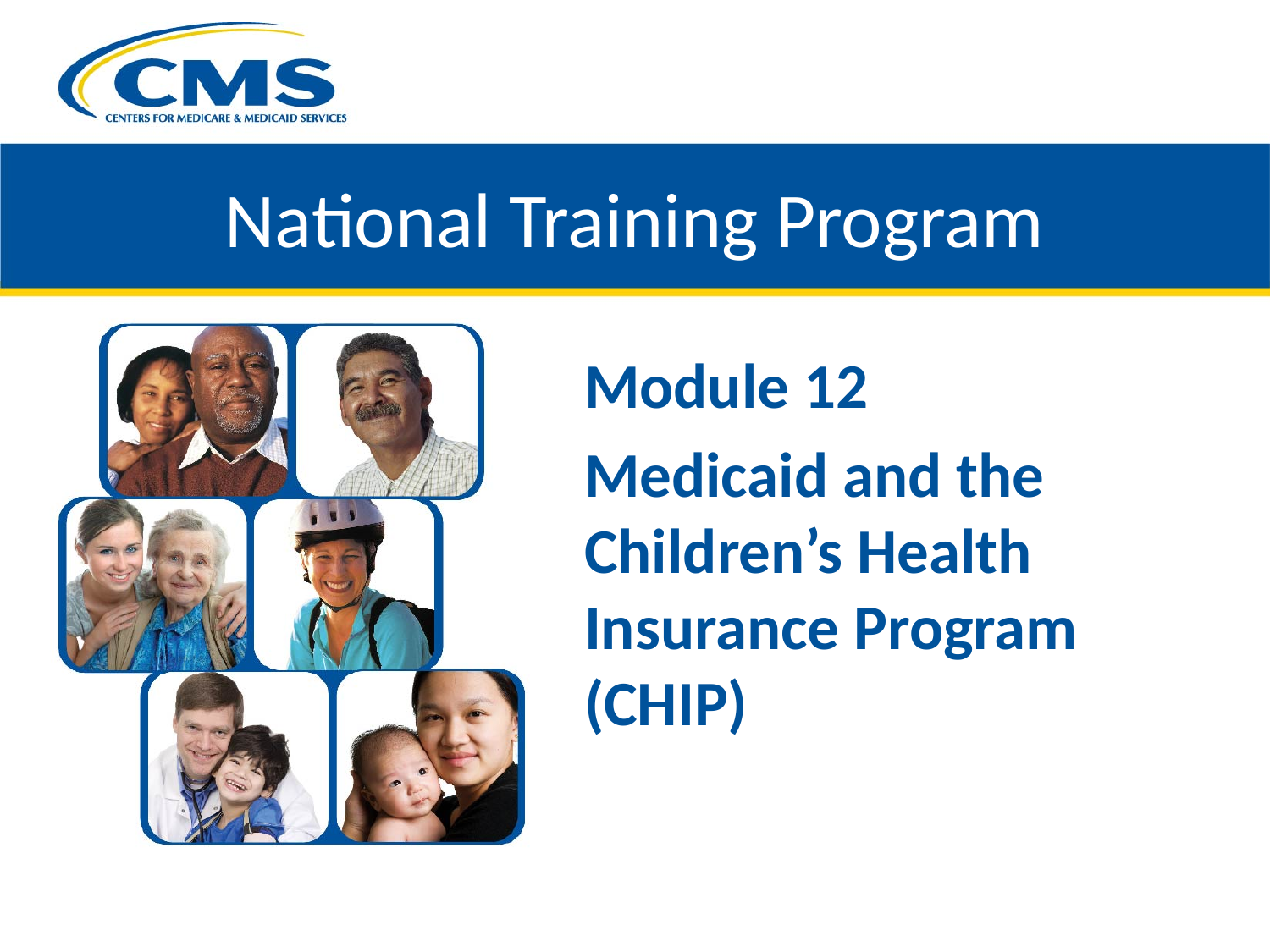

# National Training Program
Module 12
Medicaid and the Children’s Health Insurance Program (CHIP)